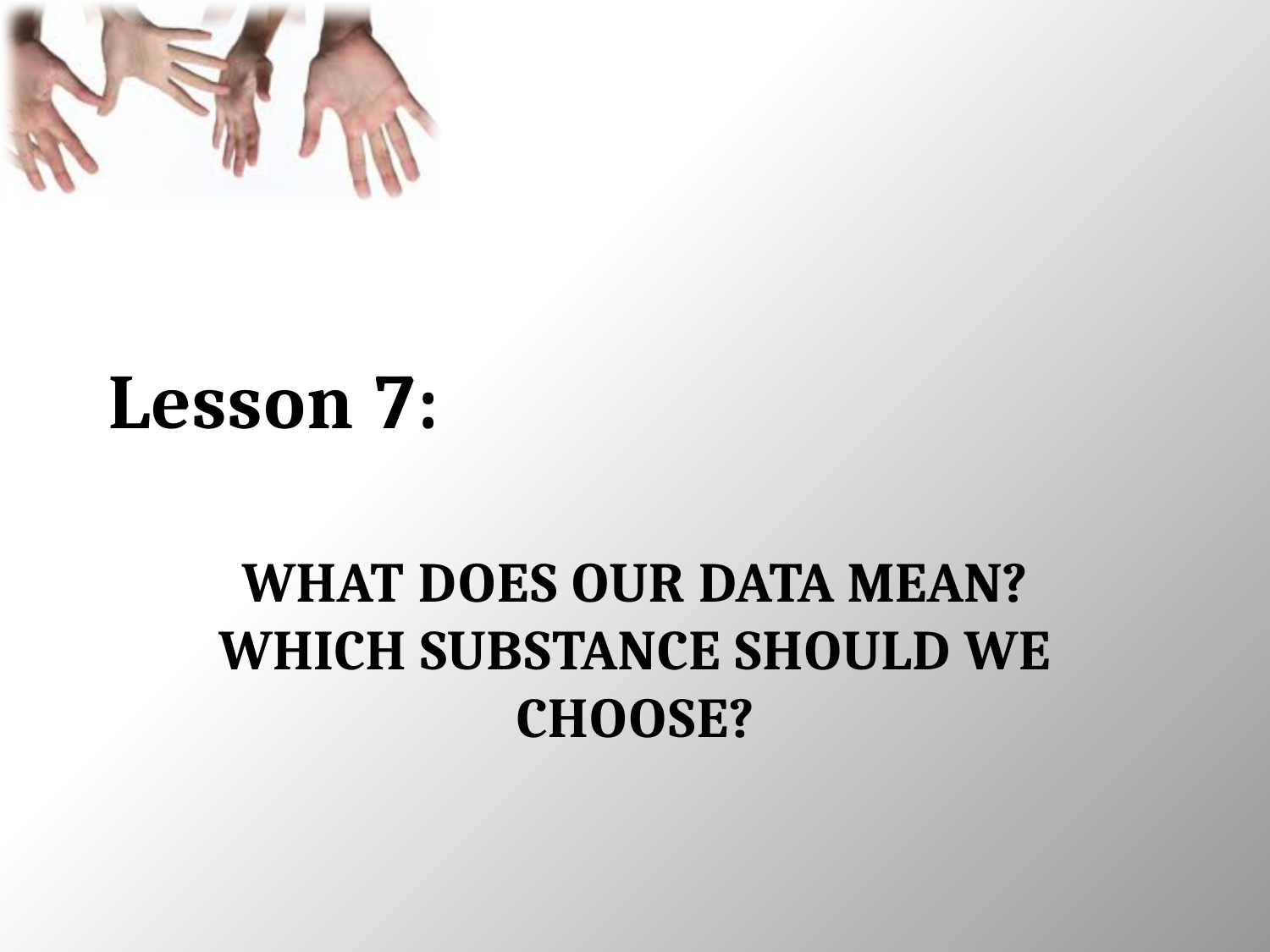

# Lesson 7:
WHAT DOES OUR DATA MEAN? WHICH SUBSTANCE SHOULD WE CHOOSE?